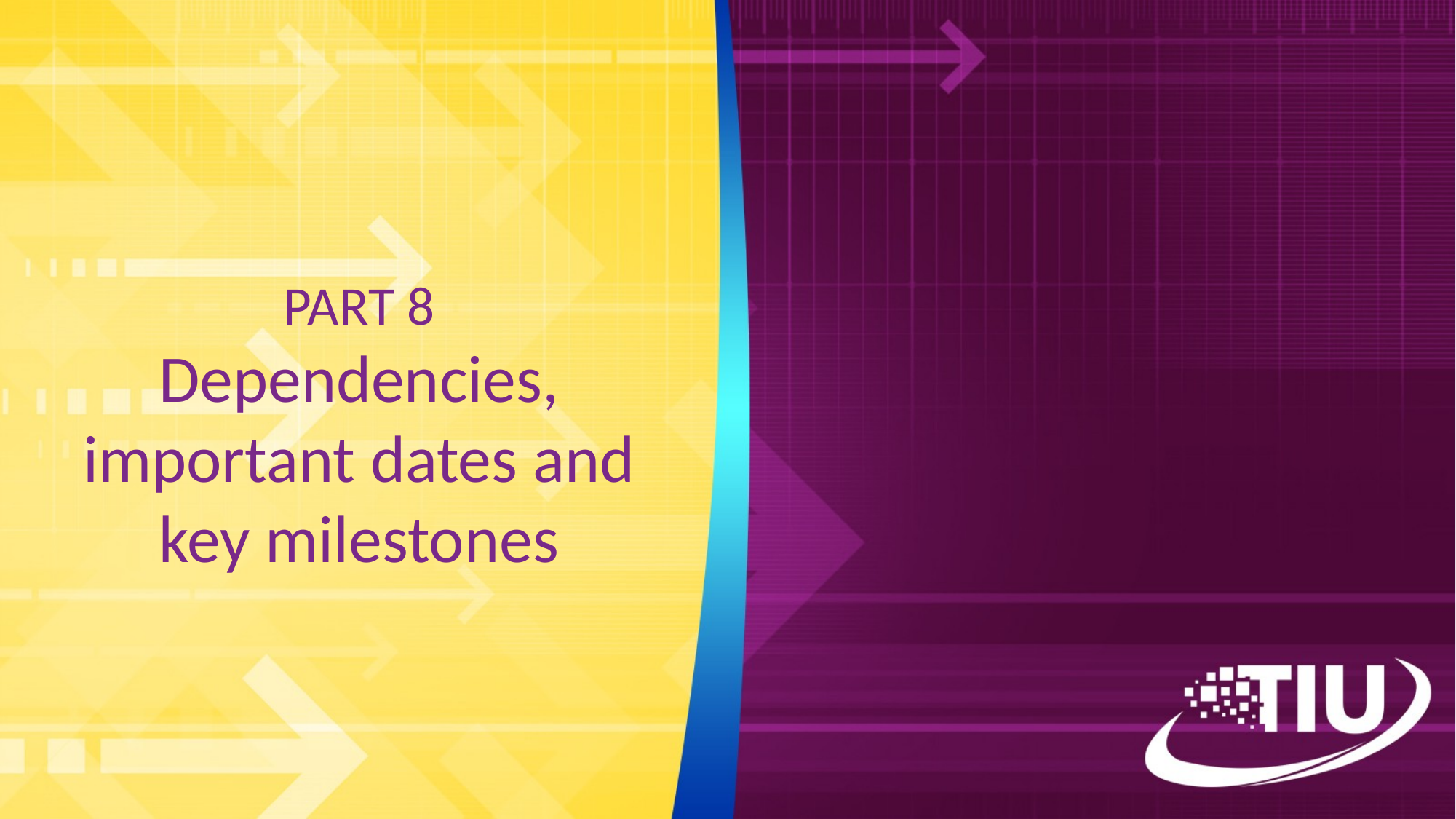

# PART 8 Dependencies, important dates and key milestones